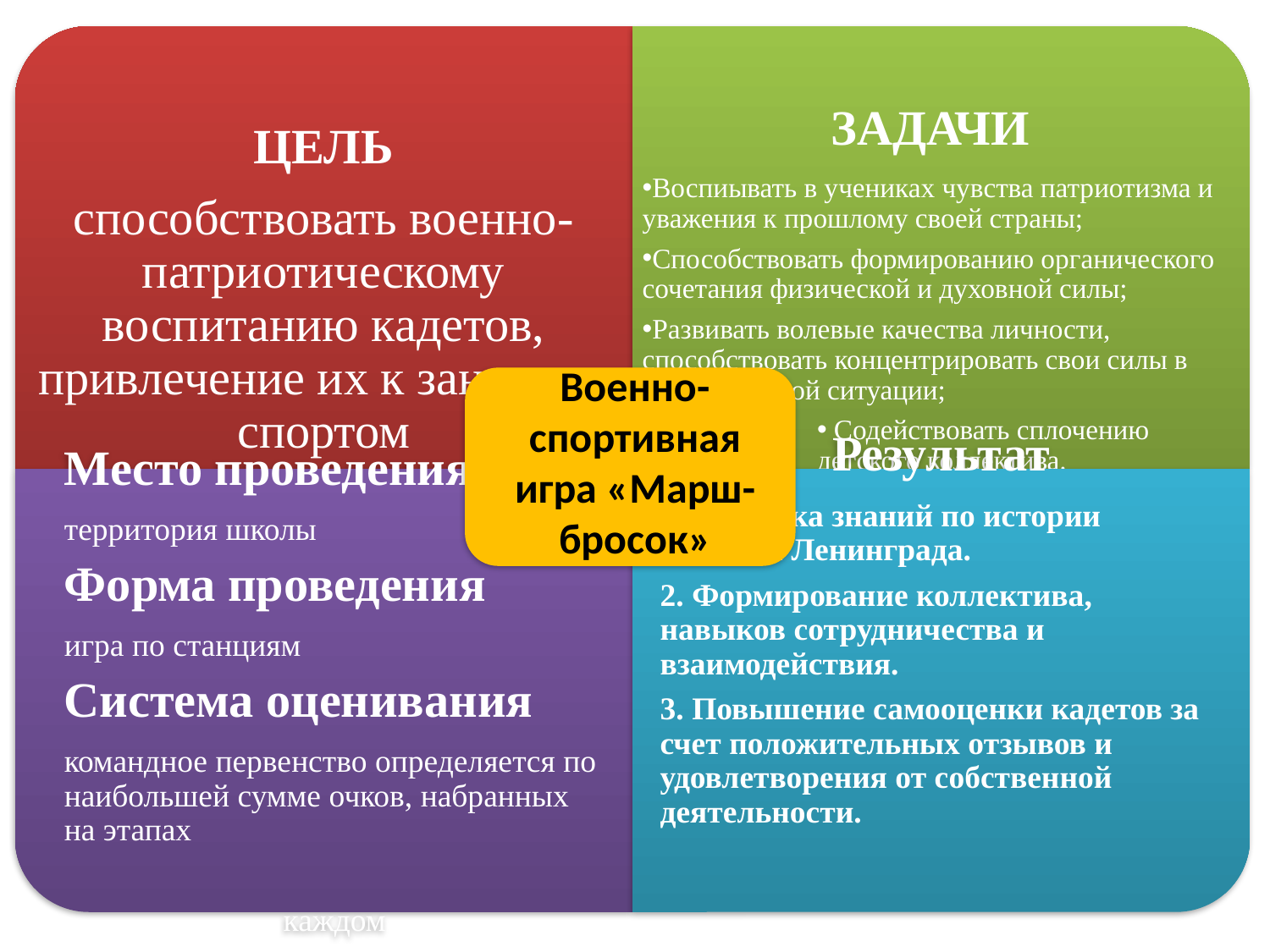

ЦЕЛЬ
способствовать военно-патриотическому воспитанию кадетов, привлечение их к занятиям спортом

ЗАДАЧИ
Воспиывать в учениках чувства патриотизма и уважения к прошлому своей страны;
Способствовать формированию органического сочетания физической и духовной силы;
Развивать волевые качества личности, способствовать концентрировать свои силы в экстремальной ситуации;
 Содействовать сплочению детского коллектива.

Место проведения
территория школы
Форма проведения
игра по станциям
Система оценивания
командное первенство определяется по наибольшей сумме очков, набранных на этапах

 каждом
Результат
1.Проверка знаний по истории блокады Ленинграда.
2. Формирование коллектива, навыков сотрудничества и взаимодействия.
3. Повышение самооценки кадетов за счет положительных отзывов и удовлетворения от собственной деятельности.

Военно-спортивная игра «Марш-бросок»